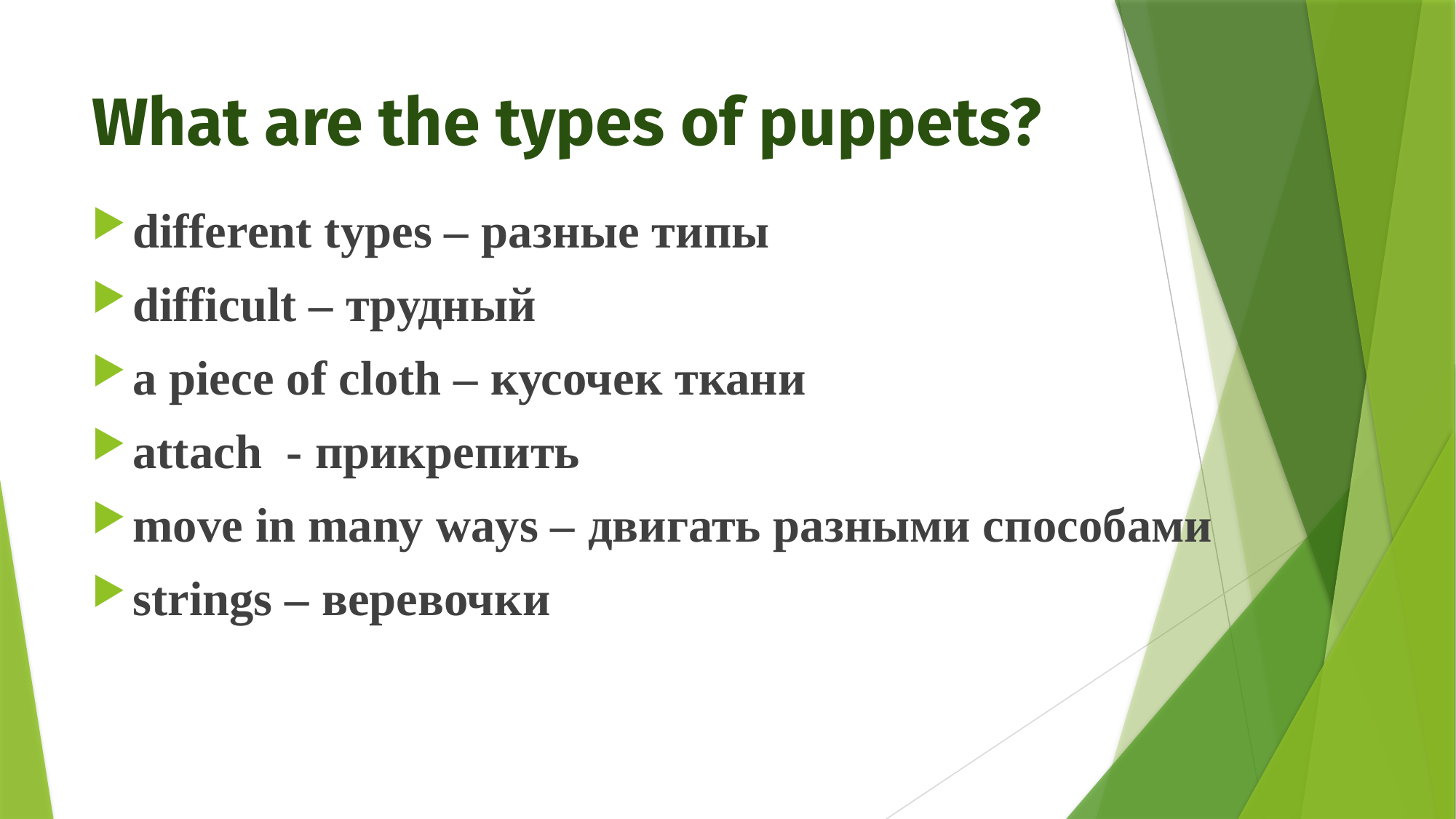

# What are the types of puppets?
different types – разные типы
difficult – трудный
a piece of cloth – кусочек ткани
attach  - прикрепить
move in many ways – двигать разными способами
strings – веревочки